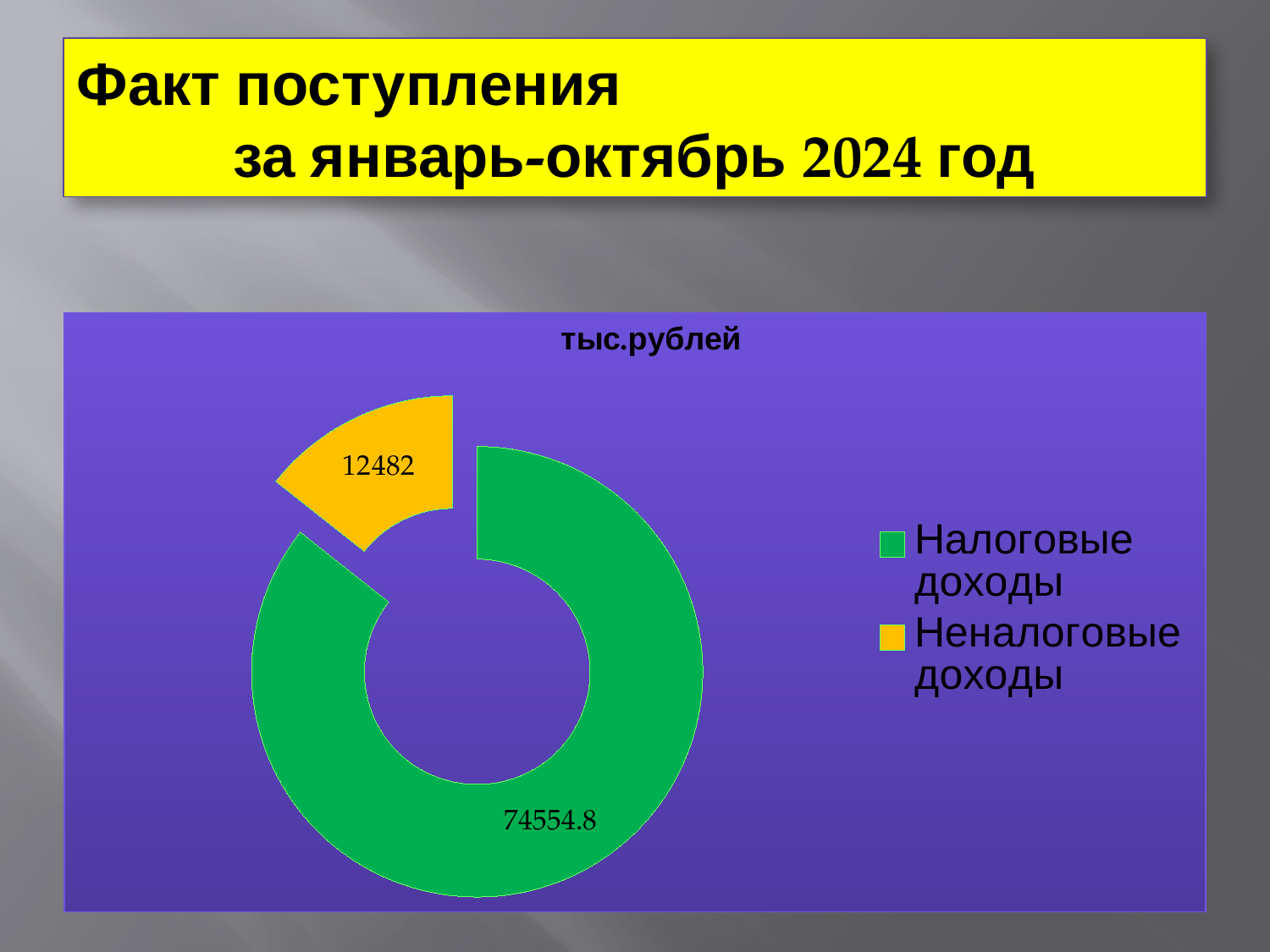

# Факт поступления                                       за январь-октябрь 2024 год

### Chart: тыс.рублей

| Category | тыс.рублей |
|---|---|
| Налоговые доходы | 74554.8 |
| Неналоговые доходы | 12482.0 |